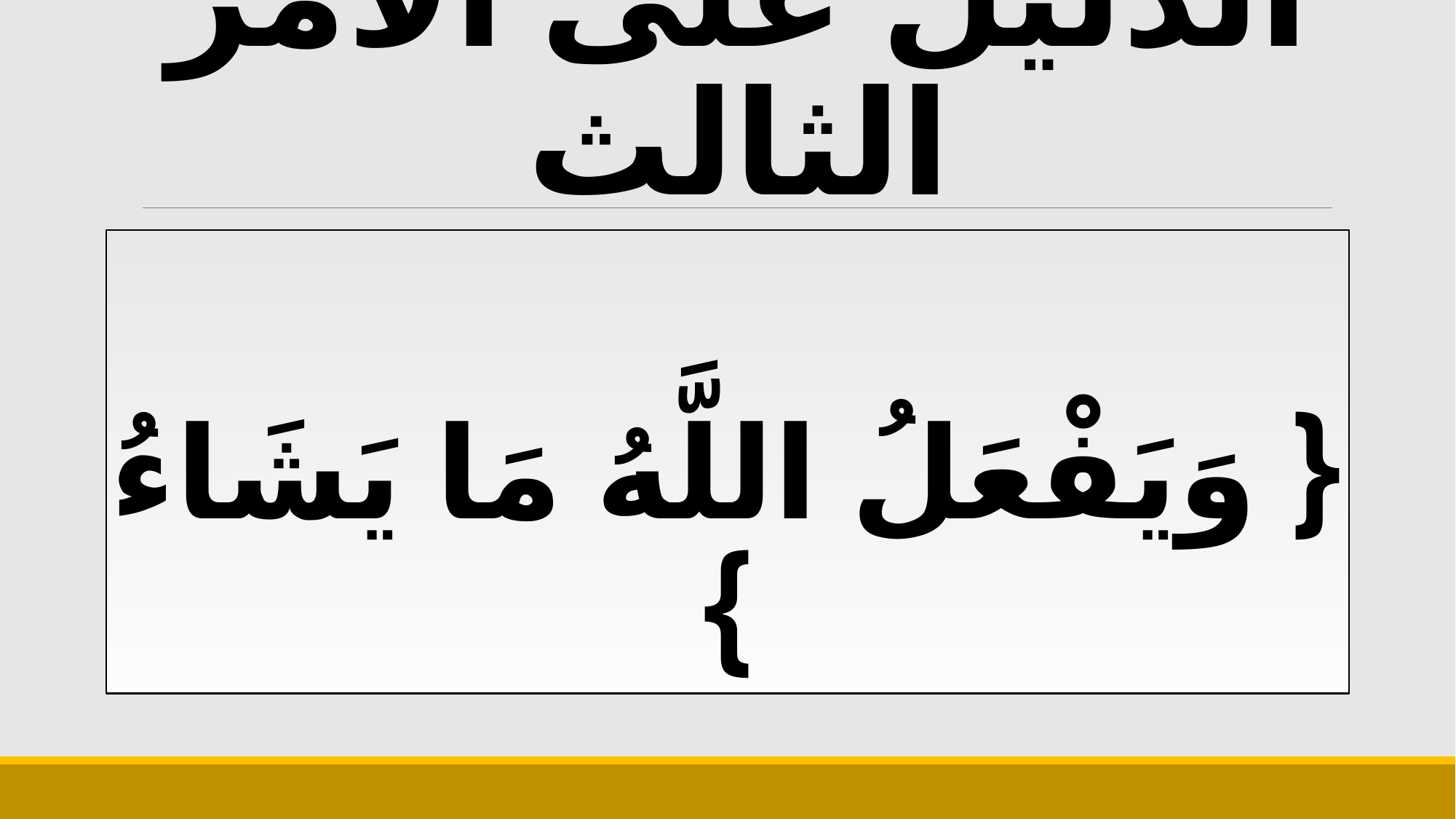

# الدليل على الأمر الثالث

{ وَيَفْعَلُ اللَّهُ مَا يَشَاءُ }